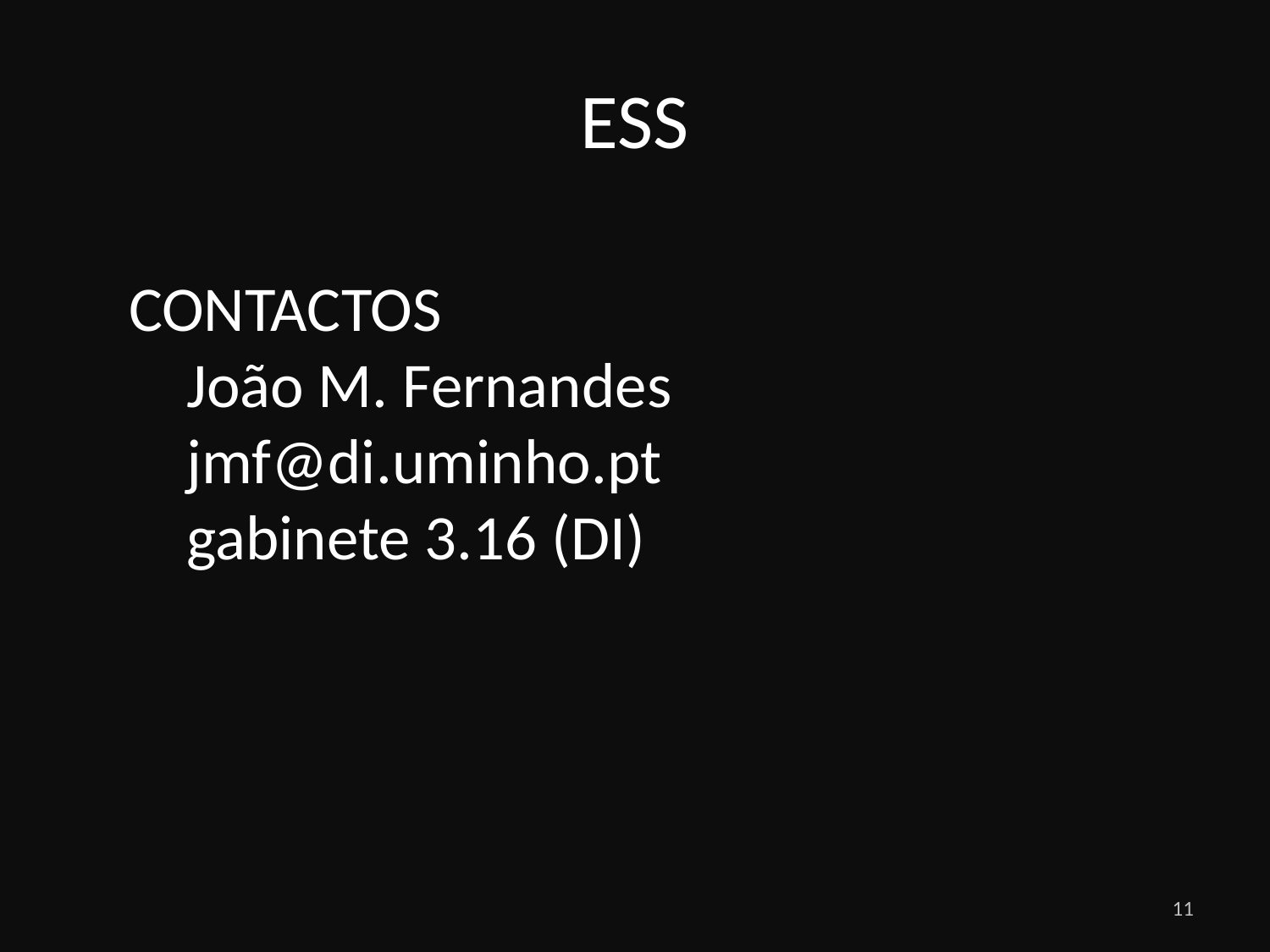

# ESS
CONTACTOS
    João M. Fernandes
    jmf@di.uminho.pt
    gabinete 3.16 (DI)

11